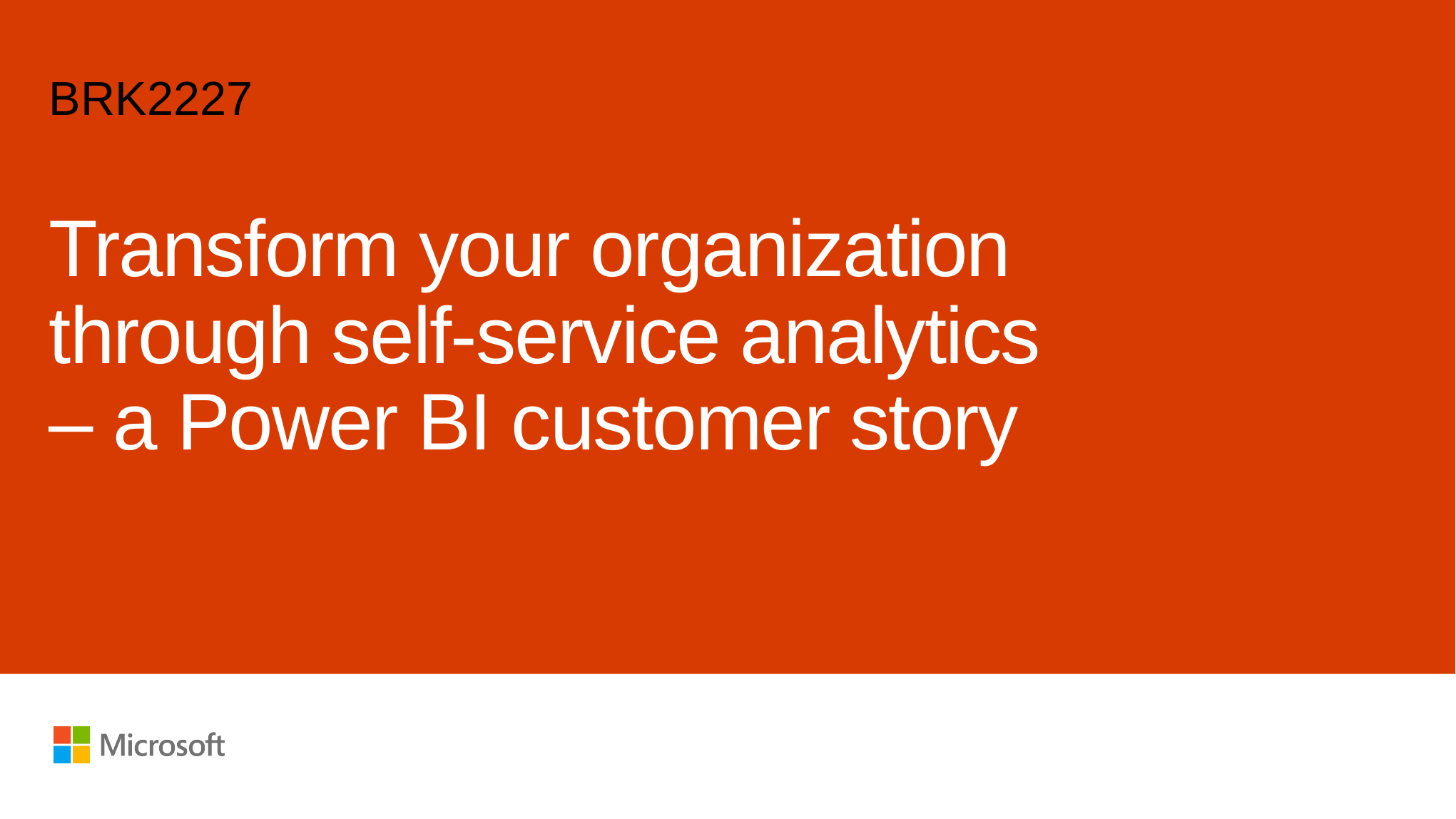

BRK2227
# Transform your organization through self-service analytics – a Power BI customer story